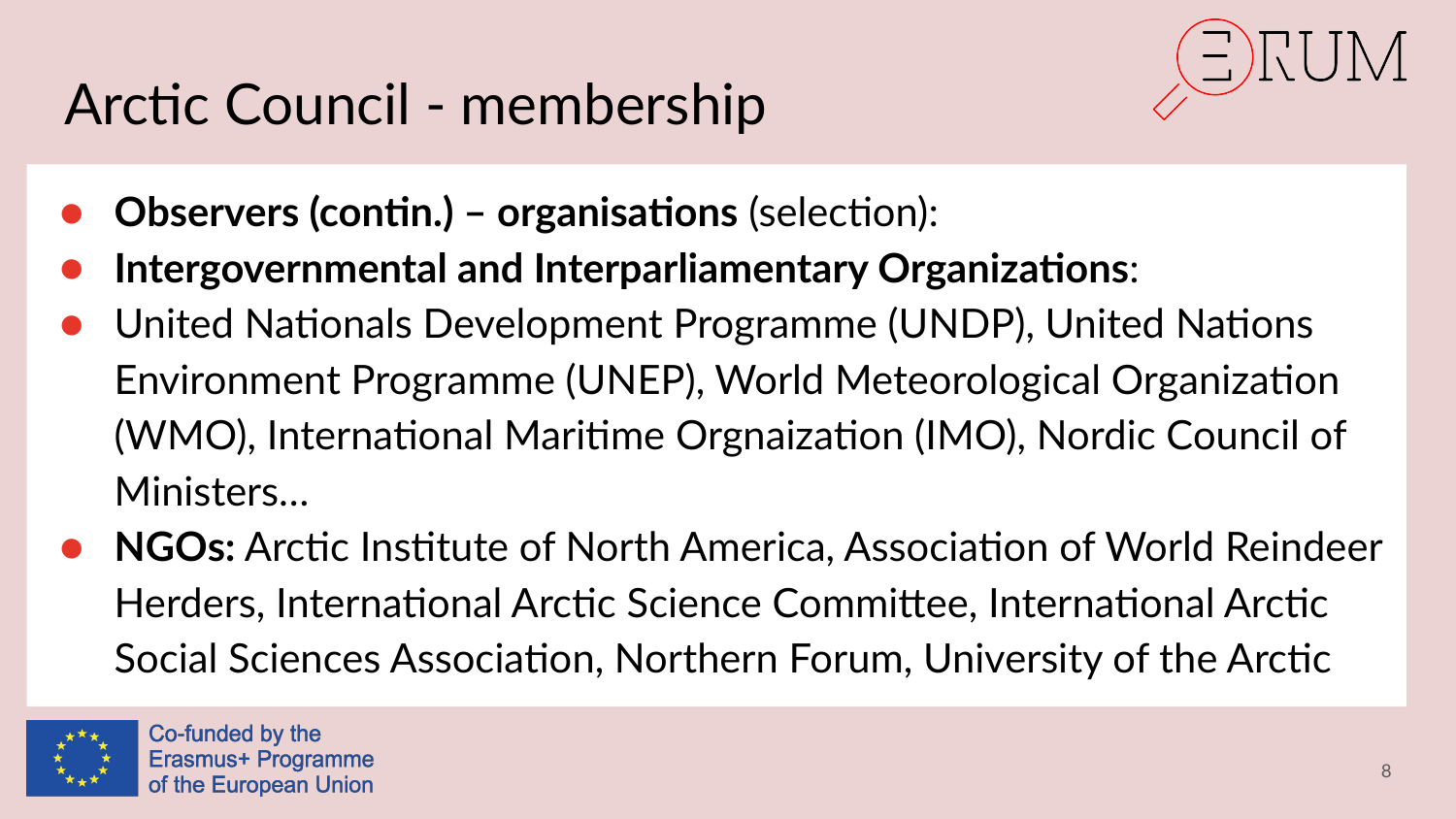

# Arctic Council - membership
Observers (contin.) – organisations (selection):
Intergovernmental and Interparliamentary Organizations:
United Nationals Development Programme (UNDP), United Nations Environment Programme (UNEP), World Meteorological Organization (WMO), International Maritime Orgnaization (IMO), Nordic Council of Ministers…
NGOs: Arctic Institute of North America, Association of World Reindeer Herders, International Arctic Science Committee, International Arctic Social Sciences Association, Northern Forum, University of the Arctic

8